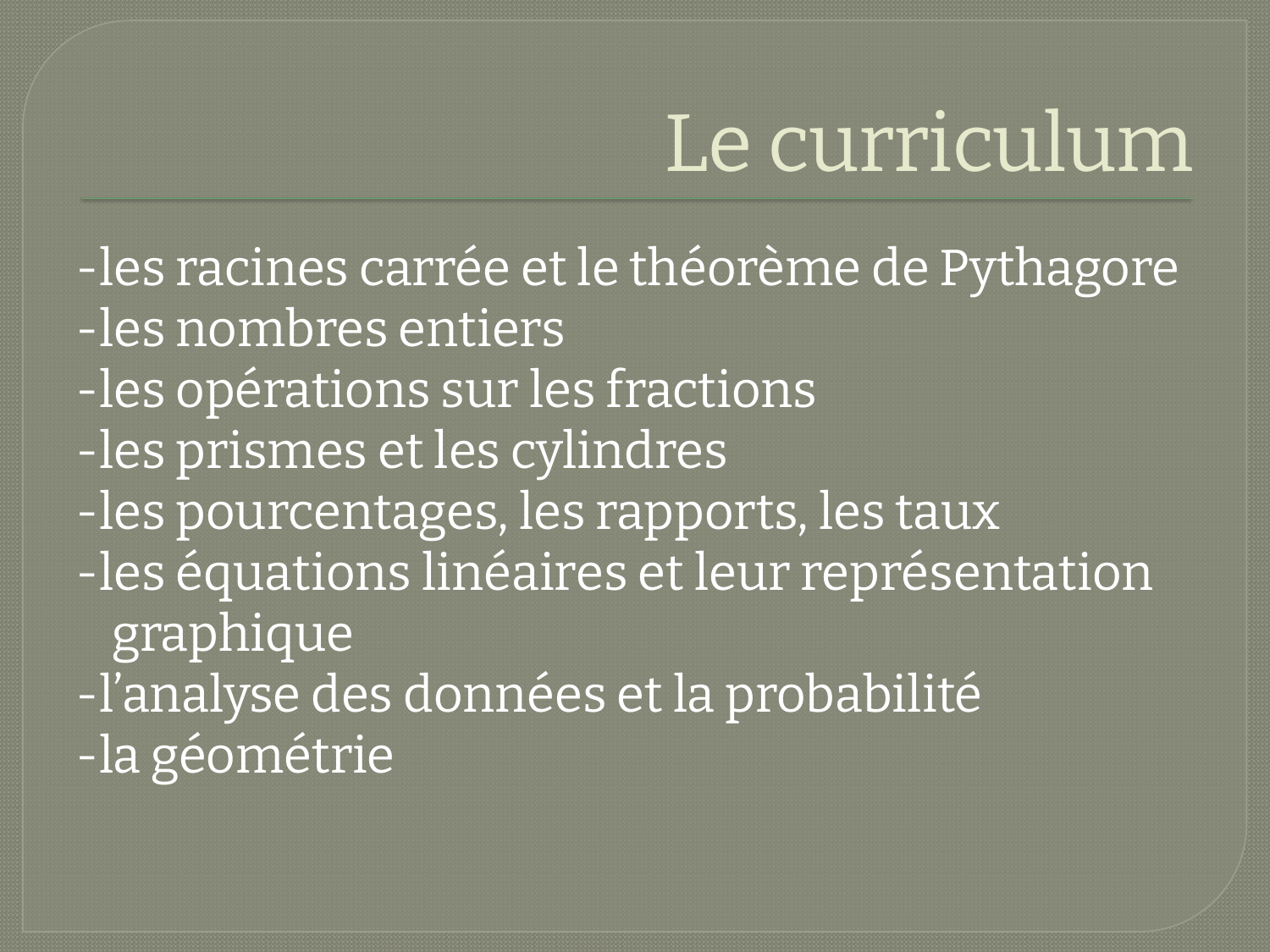

# Le curriculum
-les racines carrée et le théorème de Pythagore
-les nombres entiers
-les opérations sur les fractions
-les prismes et les cylindres
-les pourcentages, les rapports, les taux
-les équations linéaires et leur représentation graphique
-l’analyse des données et la probabilité
-la géométrie